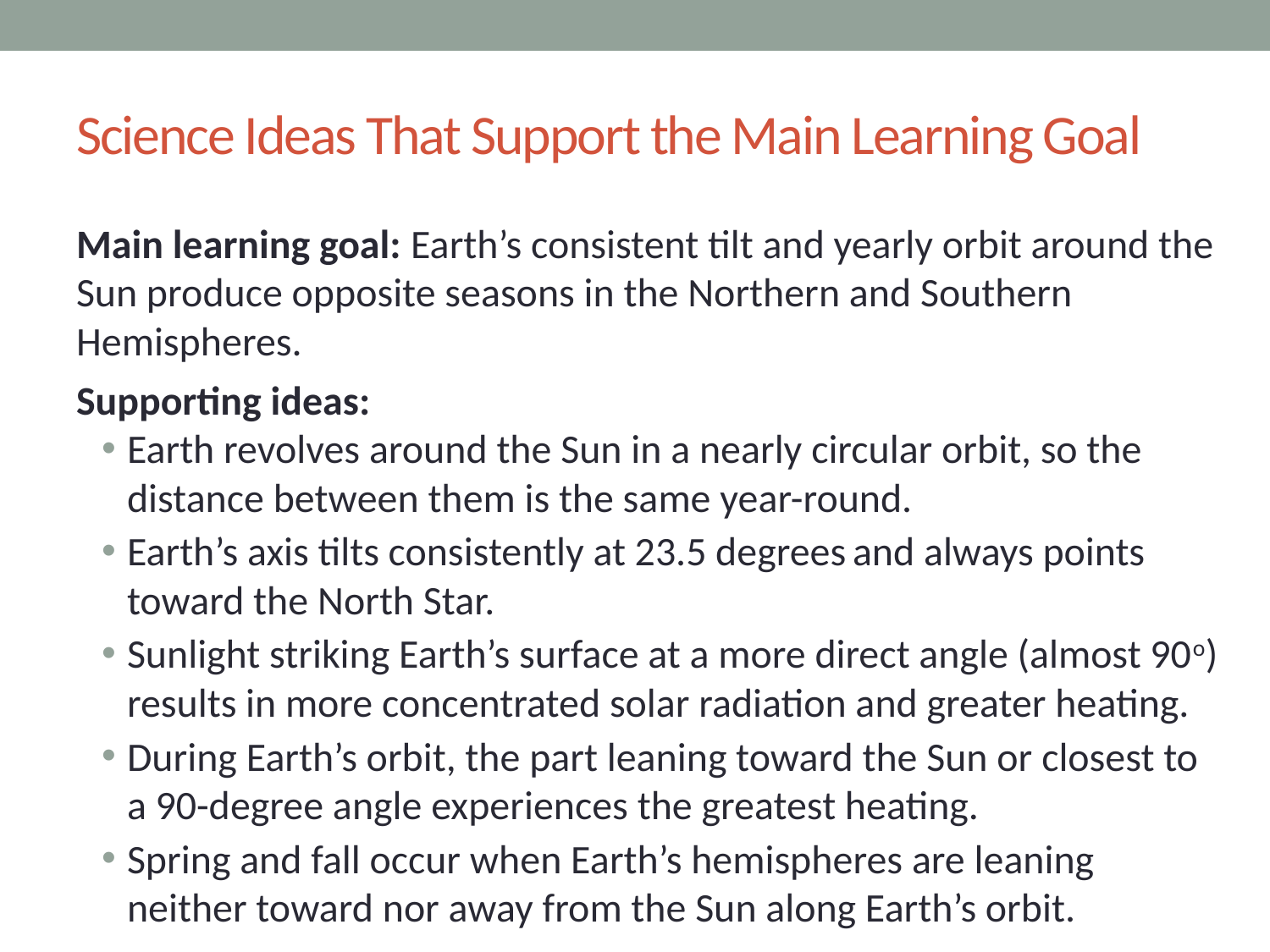

# Science Ideas That Support the Main Learning Goal
Main learning goal: Earth’s consistent tilt and yearly orbit around the Sun produce opposite seasons in the Northern and Southern Hemispheres.
Supporting ideas:
Earth revolves around the Sun in a nearly circular orbit, so the distance between them is the same year-round.
Earth’s axis tilts consistently at 23.5 degrees and always points toward the North Star.
Sunlight striking Earth’s surface at a more direct angle (almost 90o) results in more concentrated solar radiation and greater heating.
During Earth’s orbit, the part leaning toward the Sun or closest to a 90-degree angle experiences the greatest heating.
Spring and fall occur when Earth’s hemispheres are leaning neither toward nor away from the Sun along Earth’s orbit.